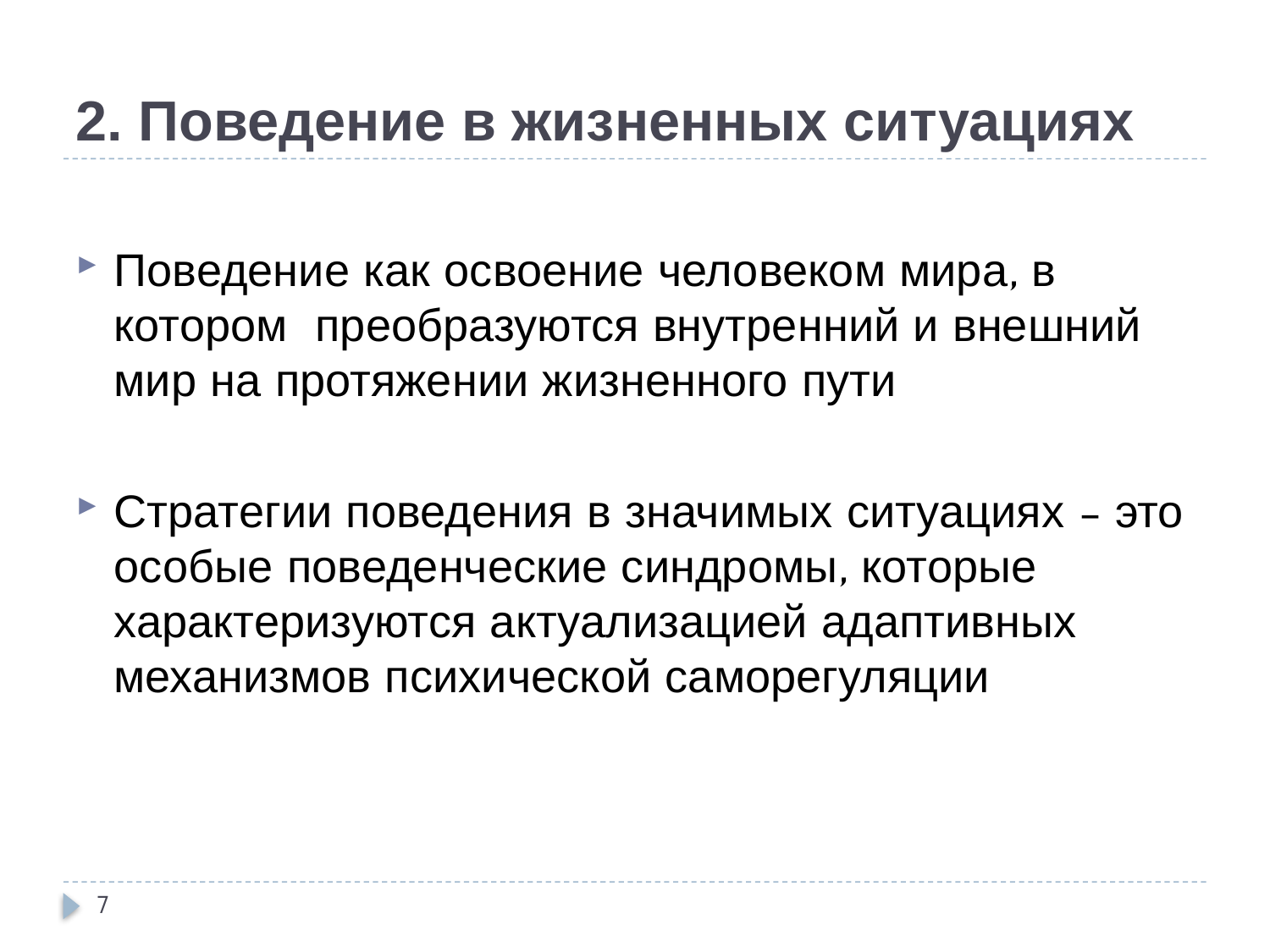

# 2. Поведение в жизненных ситуациях

Поведение как освоение человеком мира, в котором  преобразуются внутренний и внешний мир на протяжении жизненного пути

Стратегии поведения в значимых ситуациях – это особые поведенческие синдромы, которые характеризуются актуализацией адаптивных механизмов психической саморегуляции
7